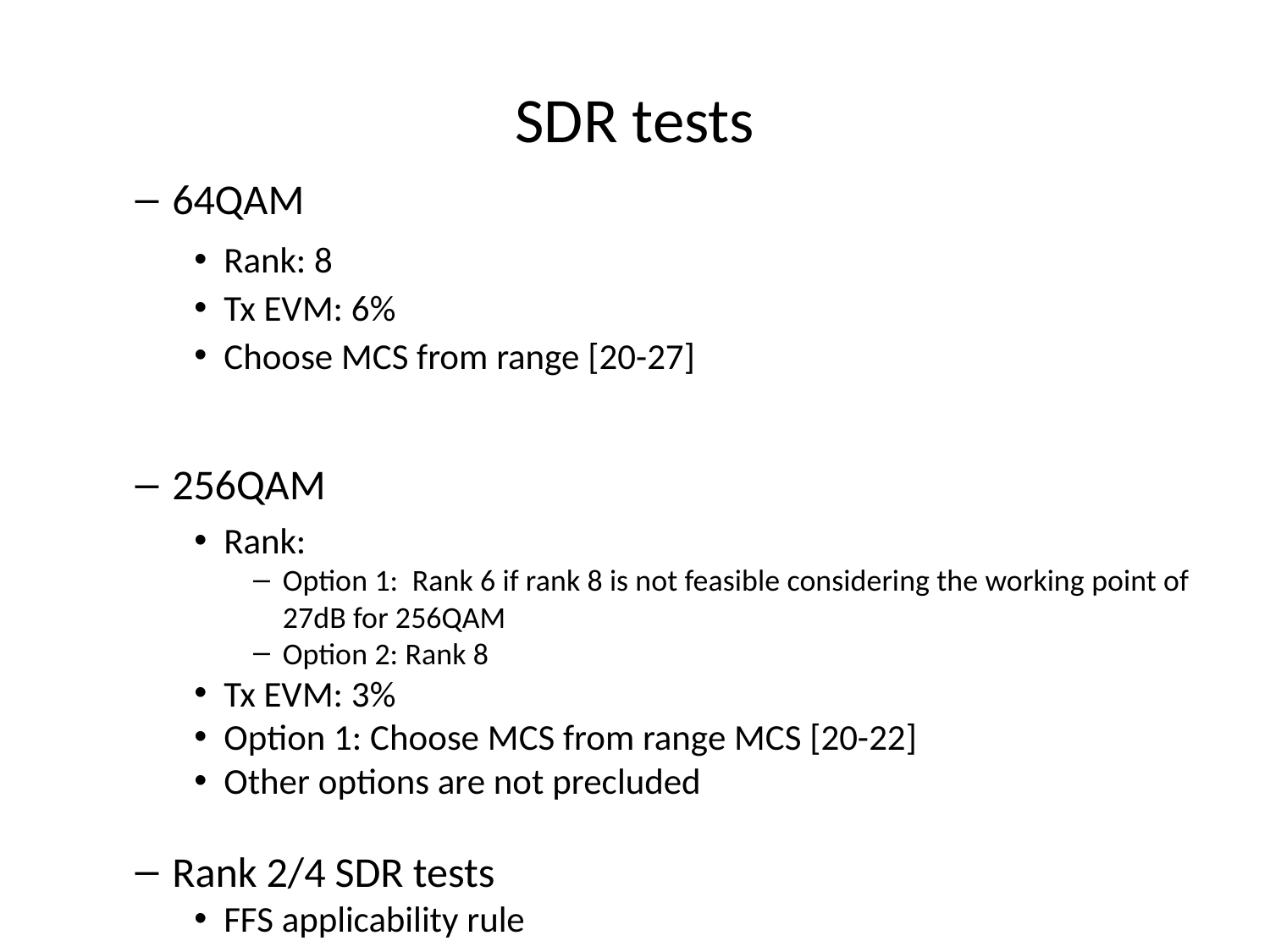

# SDR tests
64QAM
Rank: 8
Tx EVM: 6%
Choose MCS from range [20-27]

256QAM
Rank:
Option 1:  Rank 6 if rank 8 is not feasible considering the working point of 27dB for 256QAM
Option 2: Rank 8
Tx EVM: 3%
Option 1: Choose MCS from range MCS [20-22]
Other options are not precluded

Rank 2/4 SDR tests
FFS applicability rule